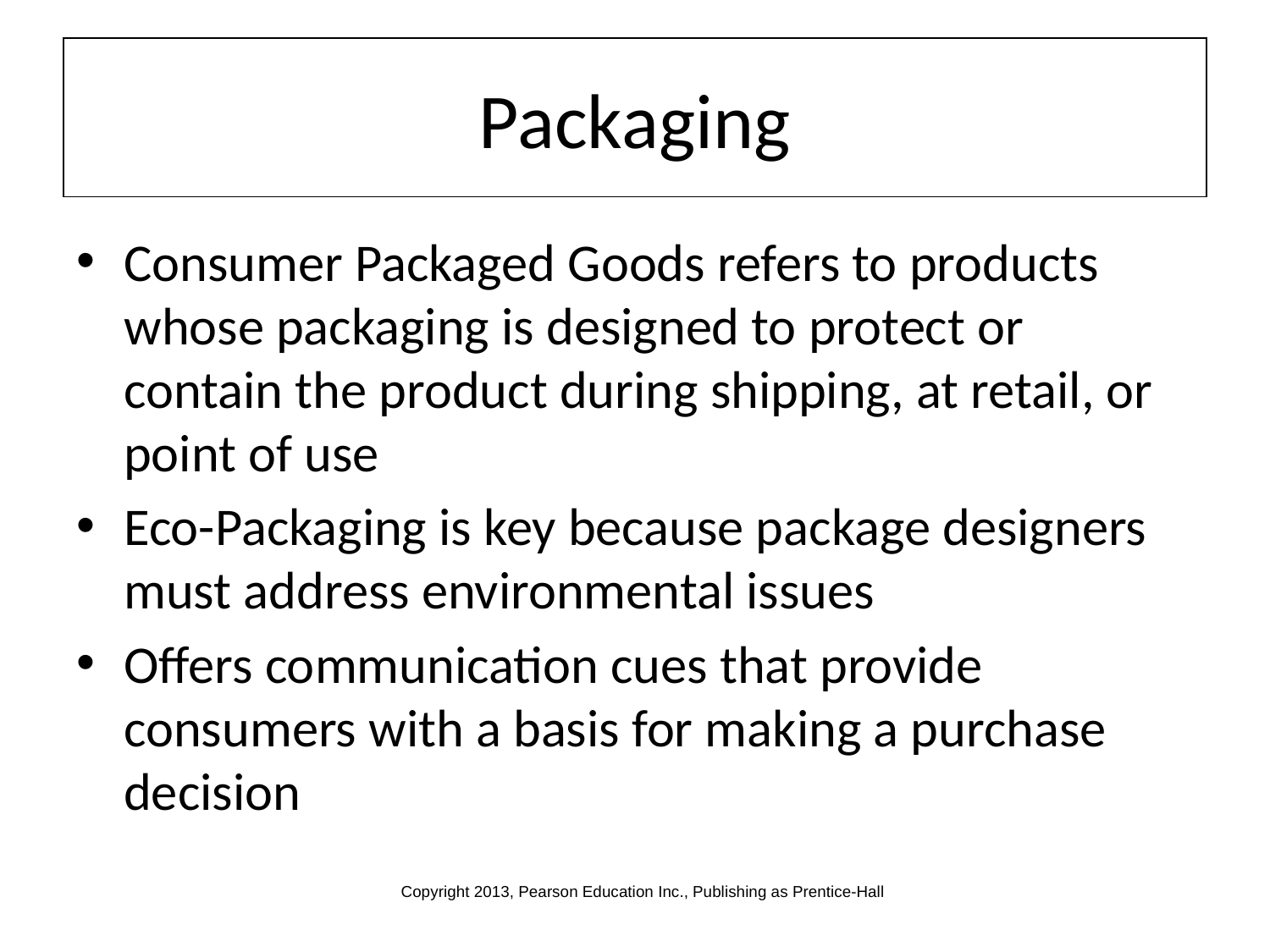

# Packaging
Consumer Packaged Goods refers to products whose packaging is designed to protect or contain the product during shipping, at retail, or point of use
Eco-Packaging is key because package designers must address environmental issues
Offers communication cues that provide consumers with a basis for making a purchase decision

Copyright 2013, Pearson Education Inc., Publishing as Prentice-Hall